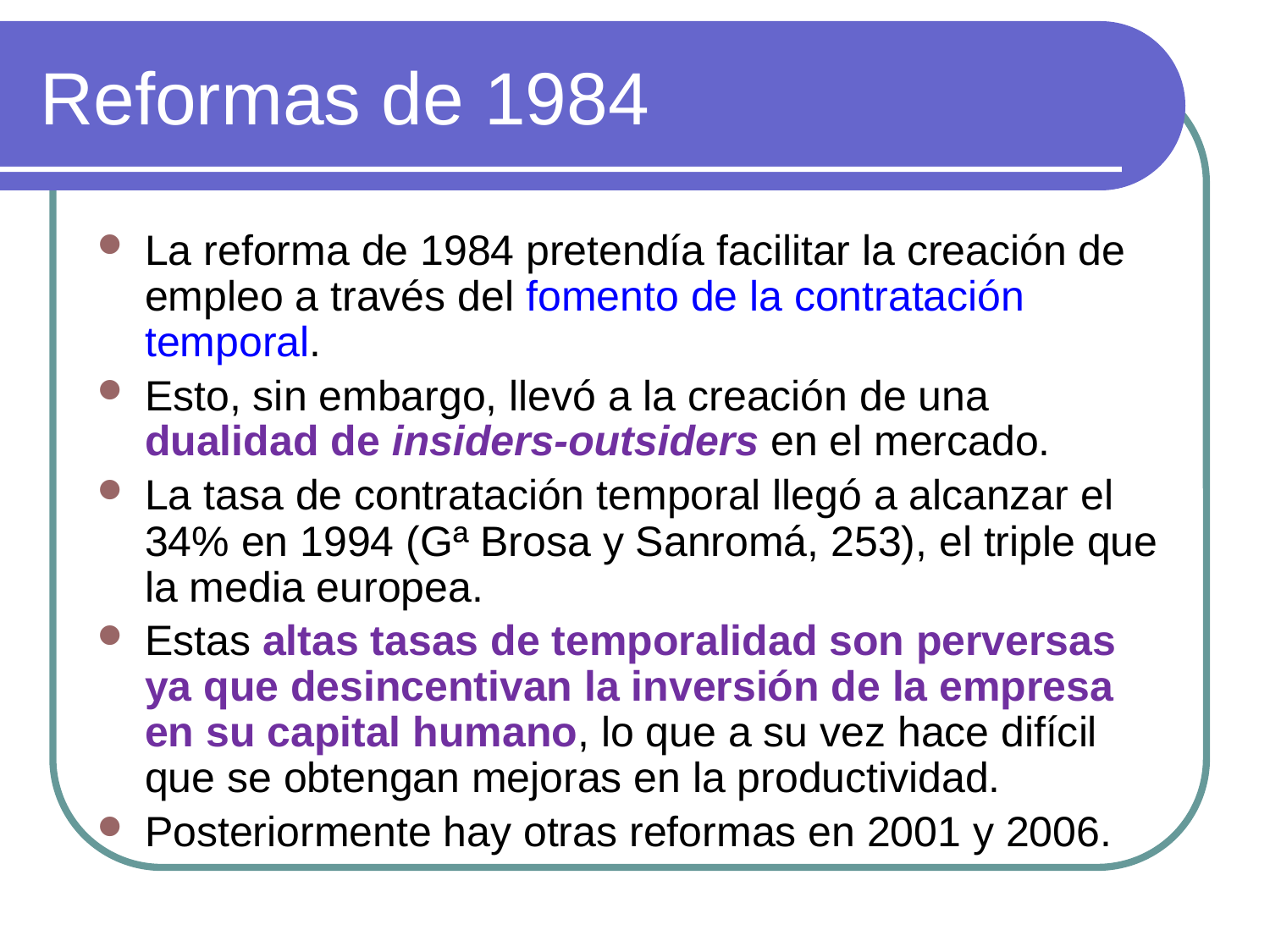

# Reformas de 1984
La reforma de 1984 pretendía facilitar la creación de empleo a través del fomento de la contratación temporal.
Esto, sin embargo, llevó a la creación de una dualidad de insiders-outsiders en el mercado.
La tasa de contratación temporal llegó a alcanzar el 34% en 1994 (Gª Brosa y Sanromá, 253), el triple que la media europea.
Estas altas tasas de temporalidad son perversas ya que desincentivan la inversión de la empresa en su capital humano, lo que a su vez hace difícil que se obtengan mejoras en la productividad.
Posteriormente hay otras reformas en 2001 y 2006.